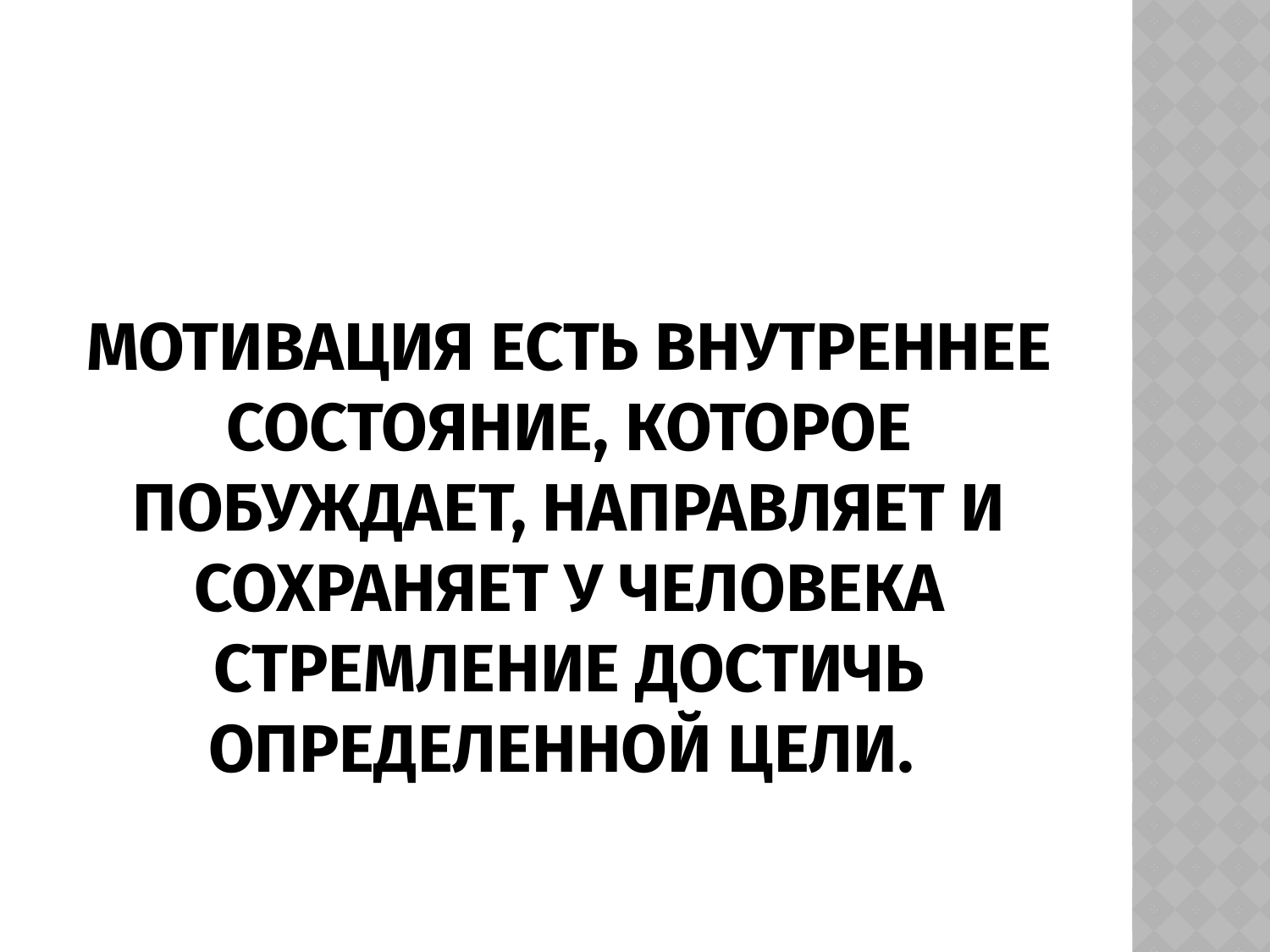

# Мотивация есть внутреннее состояние, которое побуждает, направляет и сохраняет у человека стремление достичь определенной цели.